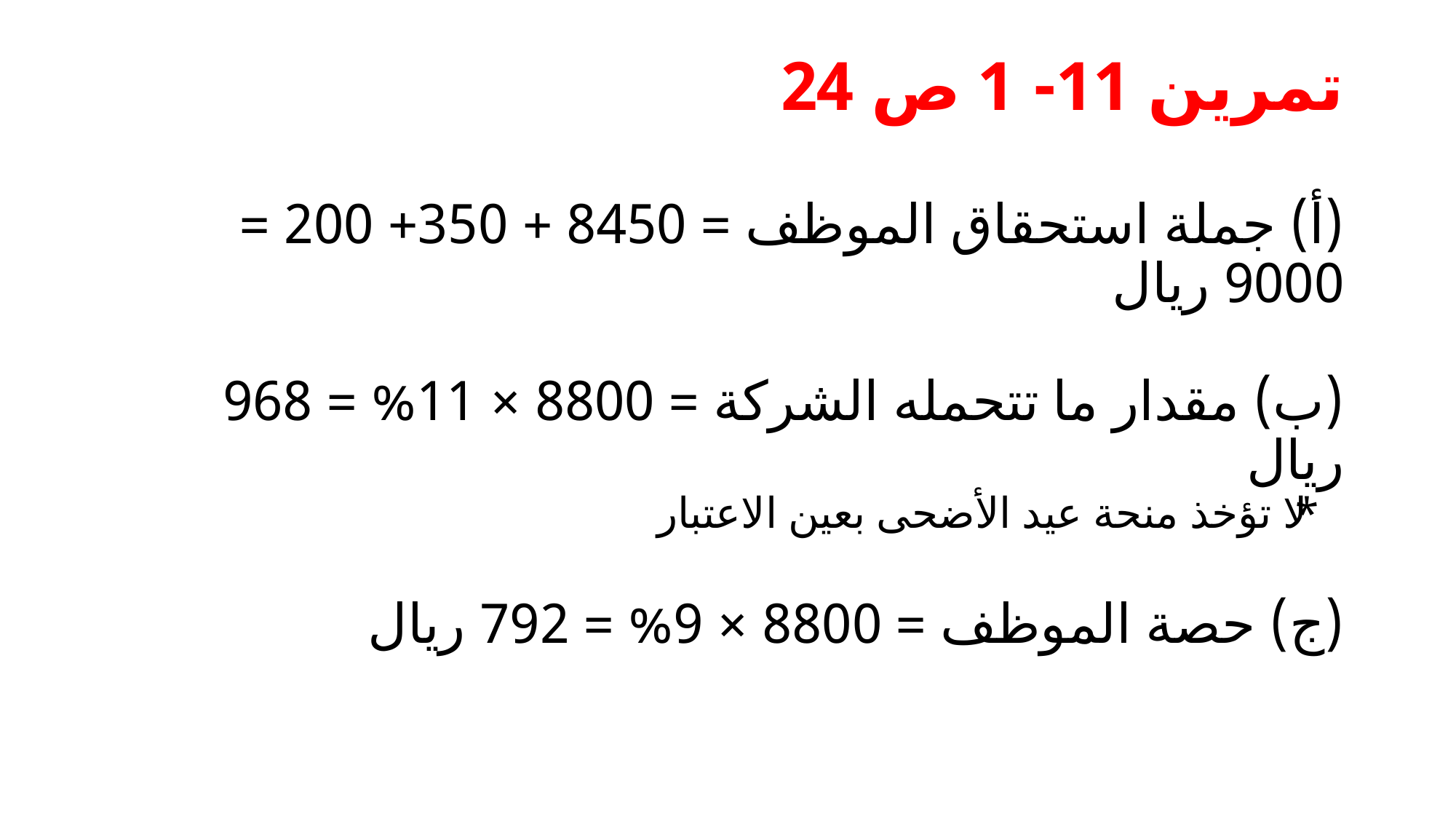

# تمرين 11- 1 ص 24 (أ) جملة استحقاق الموظف = 8450 + 350+ 200 = 9000 ريال (ب) مقدار ما تتحمله الشركة = 8800 × 11% = 968 ريال * لا تؤخذ منحة عيد الأضحى بعين الاعتبار (ج) حصة الموظف = 8800 × 9% = 792 ريال